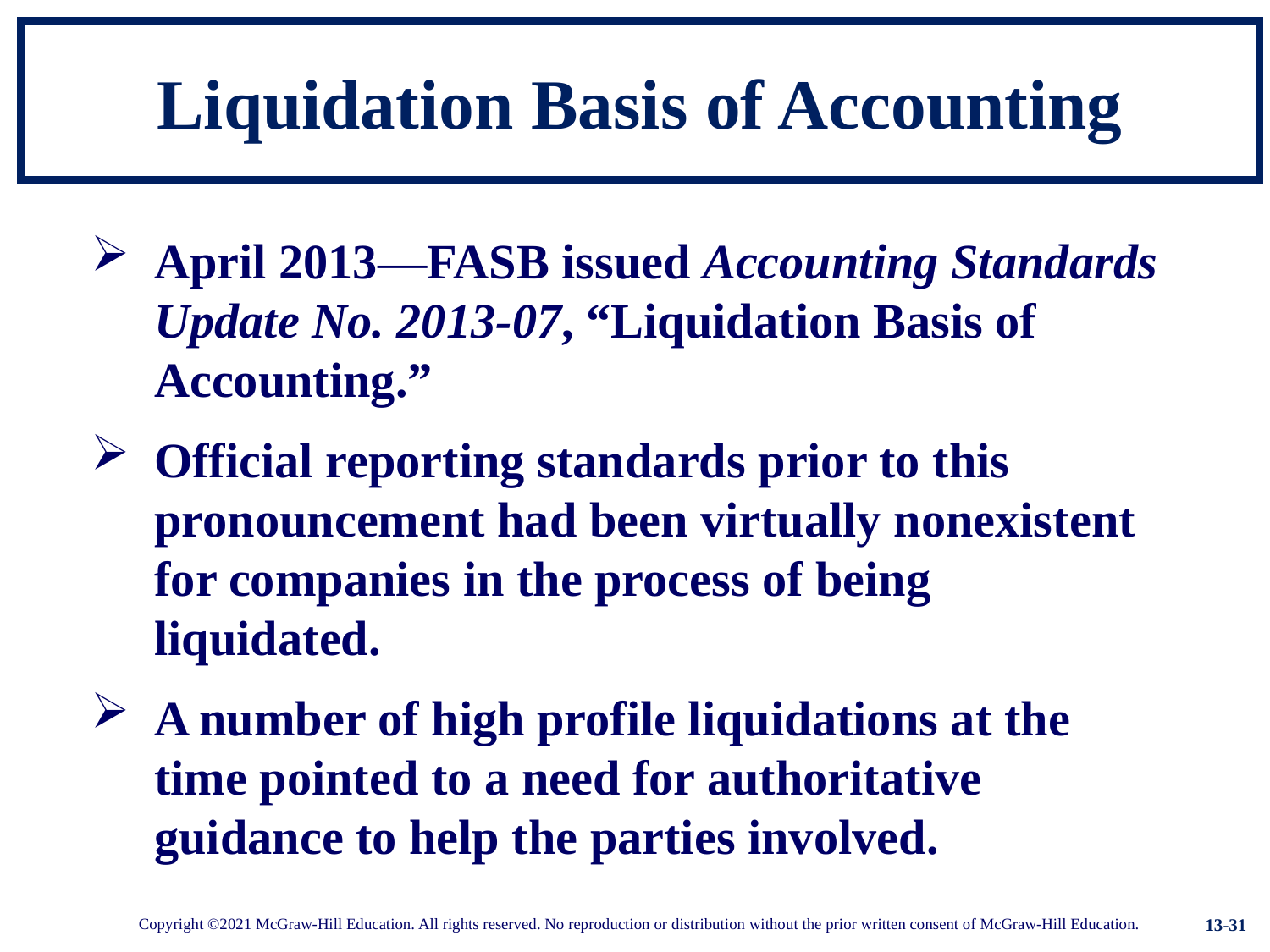

# Liquidation Basis of Accounting
April 2013—FASB issued Accounting Standards Update No. 2013‐07, “Liquidation Basis of Accounting.”
Official reporting standards prior to this pronouncement had been virtually nonexistent for companies in the process of being liquidated.
A number of high profile liquidations at the time pointed to a need for authoritative guidance to help the parties involved.

13-31
Copyright ©2021 McGraw-Hill Education. All rights reserved. No reproduction or distribution without the prior written consent of McGraw-Hill Education.